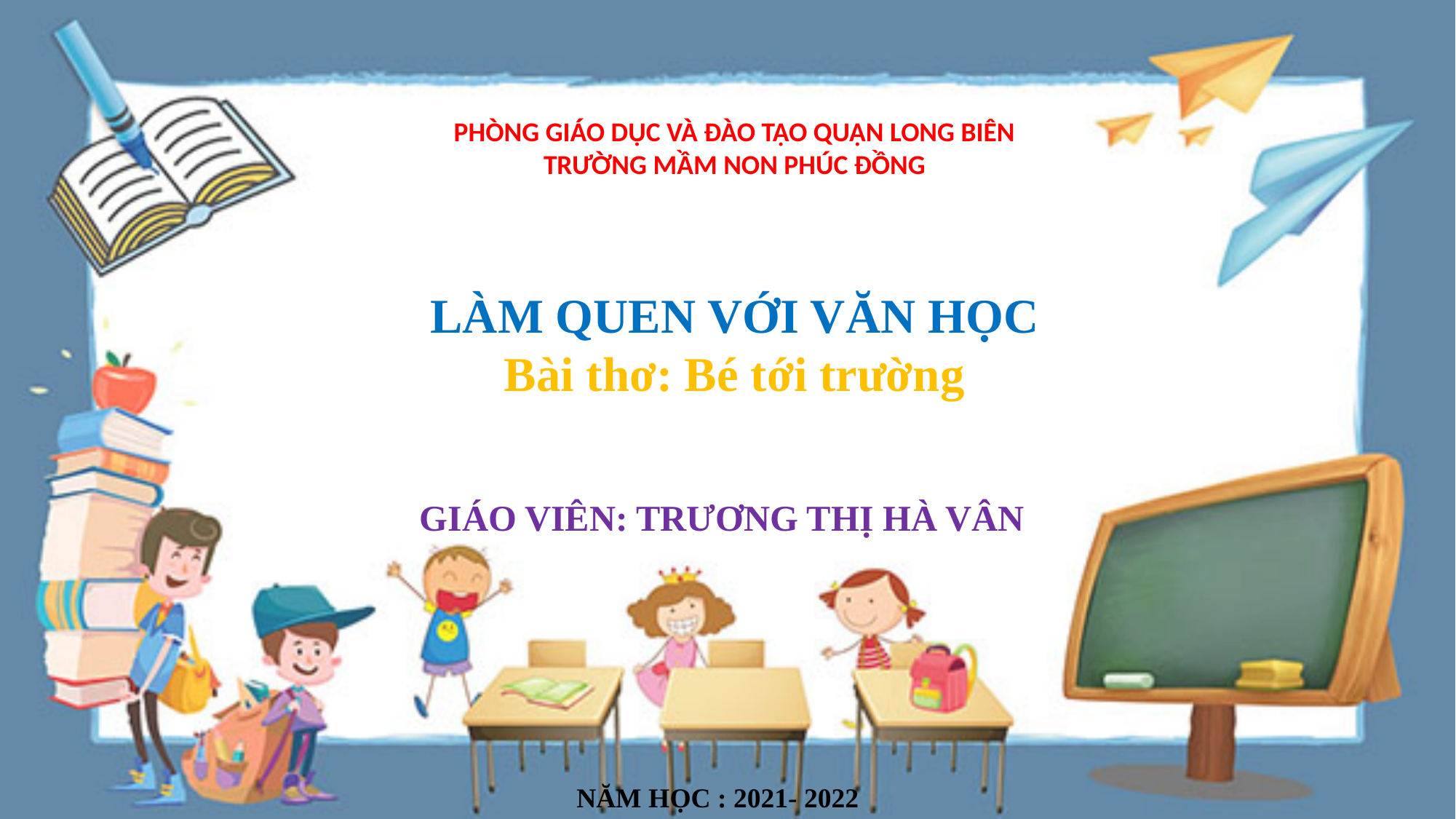

PHÒNG GIÁO DỤC VÀ ĐÀO TẠO QUẬN LONG BIÊN
TRƯỜNG MẦM NON PHÚC ĐỒNG
LÀM QUEN VỚI VĂN HỌC
Bài thơ: Bé tới trường

GIÁO VIÊN: TRƯƠNG THỊ HÀ VÂN
NĂM HỌC : 2021- 2022